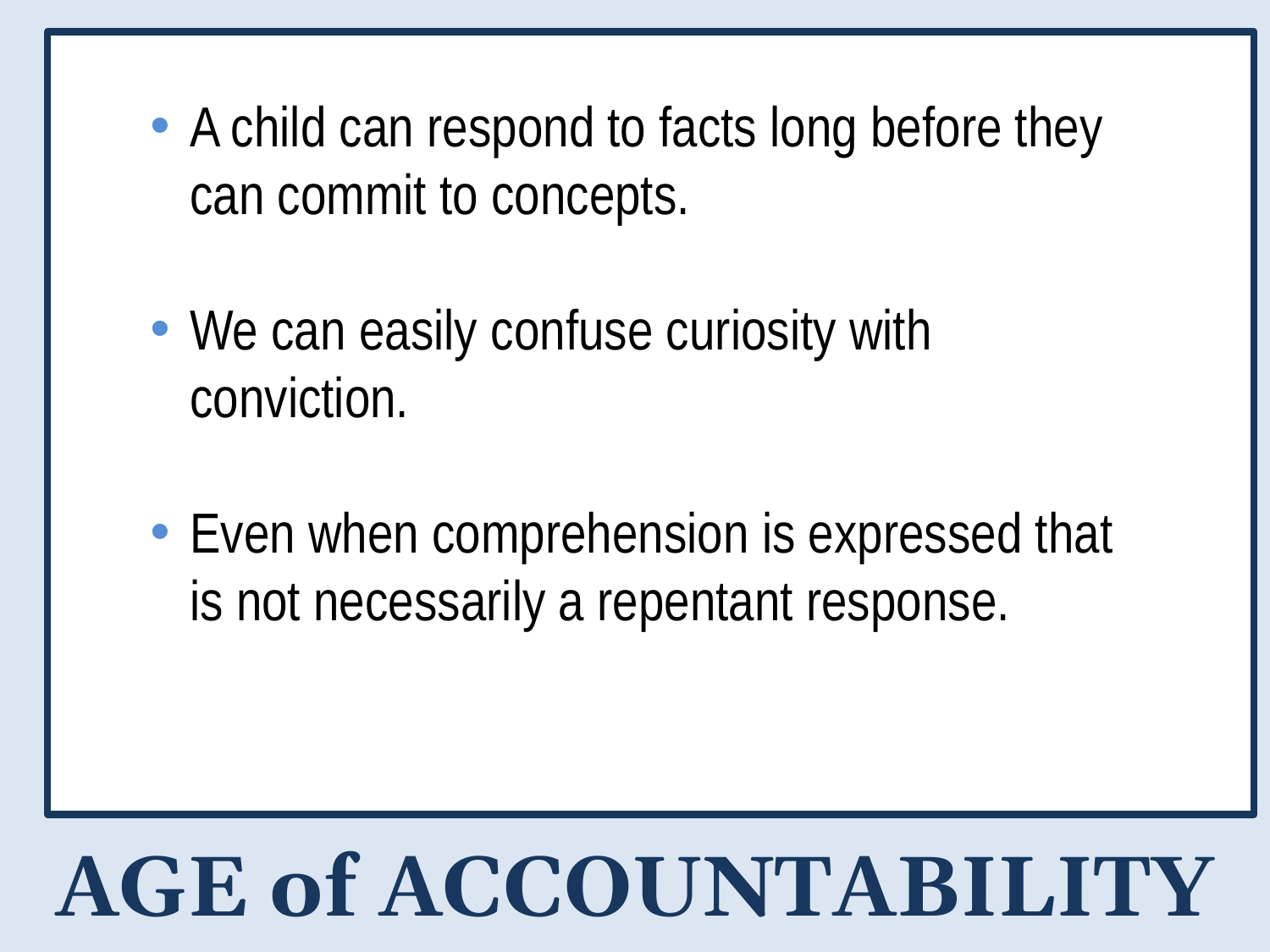

A child can respond to facts long before they can commit to concepts.

We can easily confuse curiosity with conviction.

Even when comprehension is expressed that is not necessarily a repentant response.

AGE of ACCOUNTABILITY